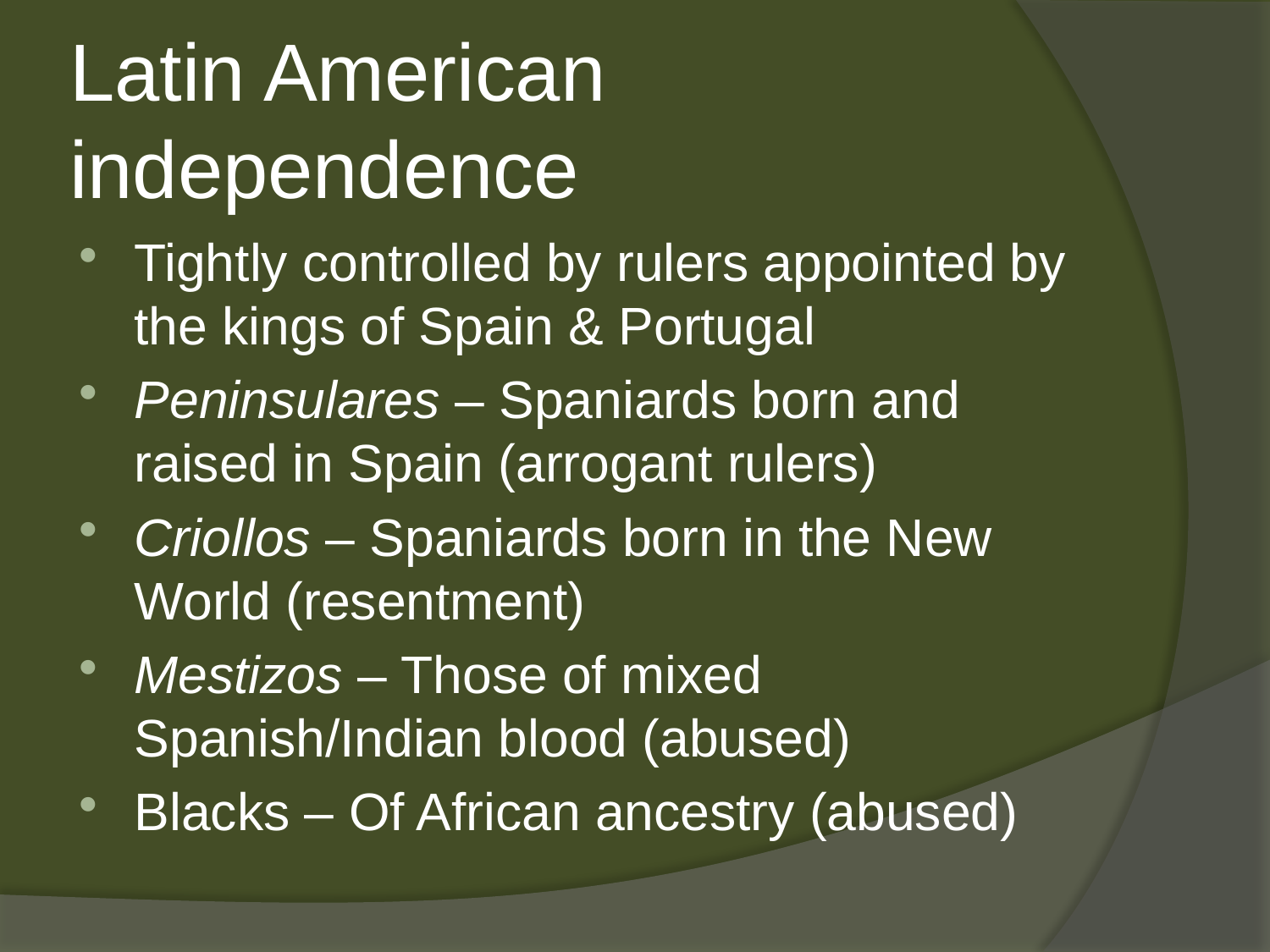

# Latin American independence
Tightly controlled by rulers appointed by the kings of Spain & Portugal
Peninsulares – Spaniards born and raised in Spain (arrogant rulers)
Criollos – Spaniards born in the New World (resentment)
Mestizos – Those of mixed Spanish/Indian blood (abused)
Blacks – Of African ancestry (abused)